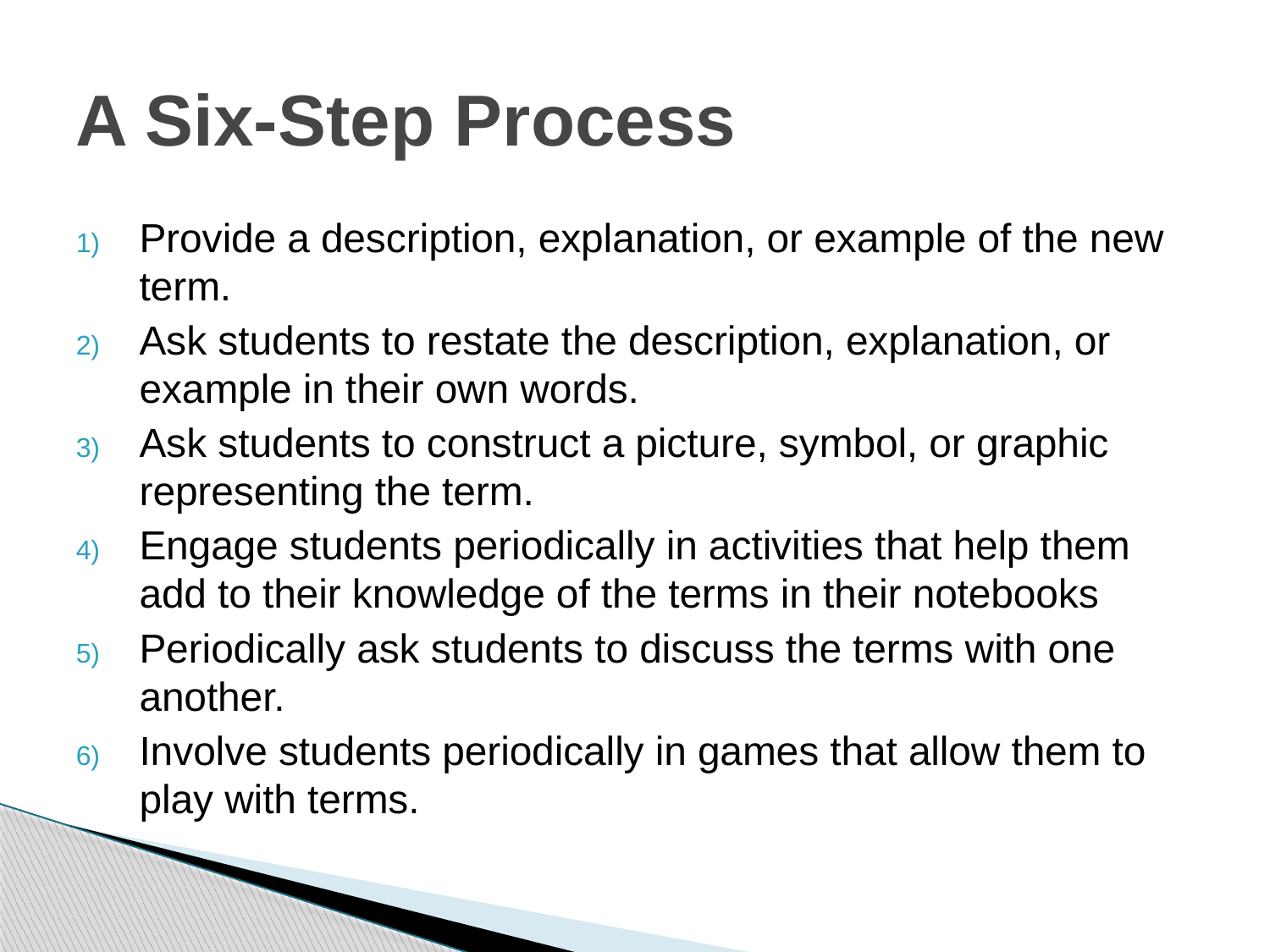

# A Six-Step Process
Provide a description, explanation, or example of the new term.
Ask students to restate the description, explanation, or example in their own words.
Ask students to construct a picture, symbol, or graphic representing the term.
Engage students periodically in activities that help them add to their knowledge of the terms in their notebooks
Periodically ask students to discuss the terms with one another.
Involve students periodically in games that allow them to play with terms.